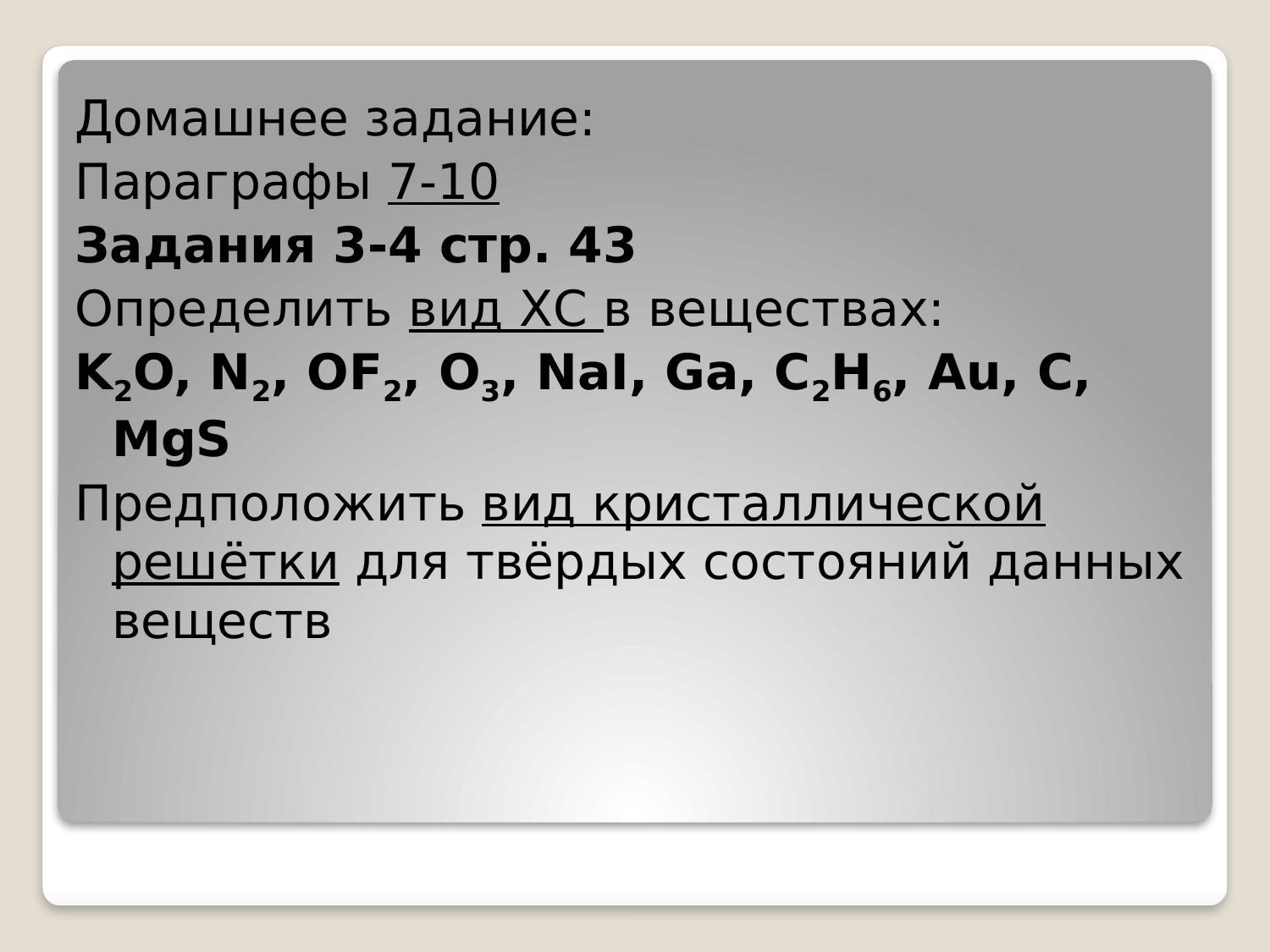

Домашнее задание:
Параграфы 7-10
Задания 3-4 стр. 43
Определить вид ХС в веществах:
K2O, N2, OF2, O3, NaI, Ga, C2H6, Au, C, MgS
Предположить вид кристаллической решётки для твёрдых состояний данных веществ